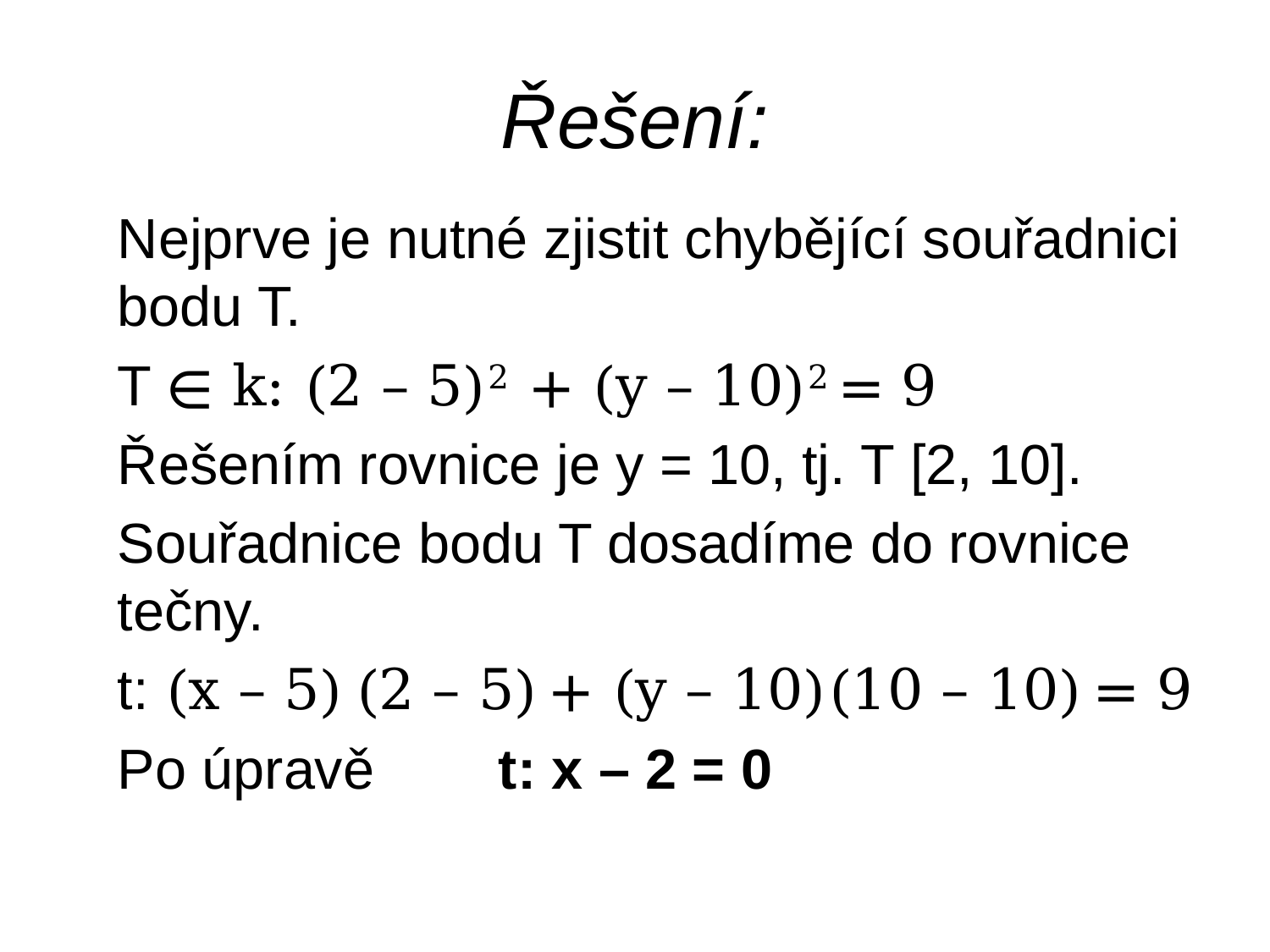

# Řešení:
Nejprve je nutné zjistit chybějící souřadnici bodu T.
T ∊ k: (2 – 5)2  + (y – 10)2 = 9
Řešením rovnice je y = 10, tj. T [2, 10].
Souřadnice bodu T dosadíme do rovnice tečny.
t: (x – 5) (2 – 5) + (y – 10)(10 – 10) = 9
Po úpravě	t: x – 2 = 0